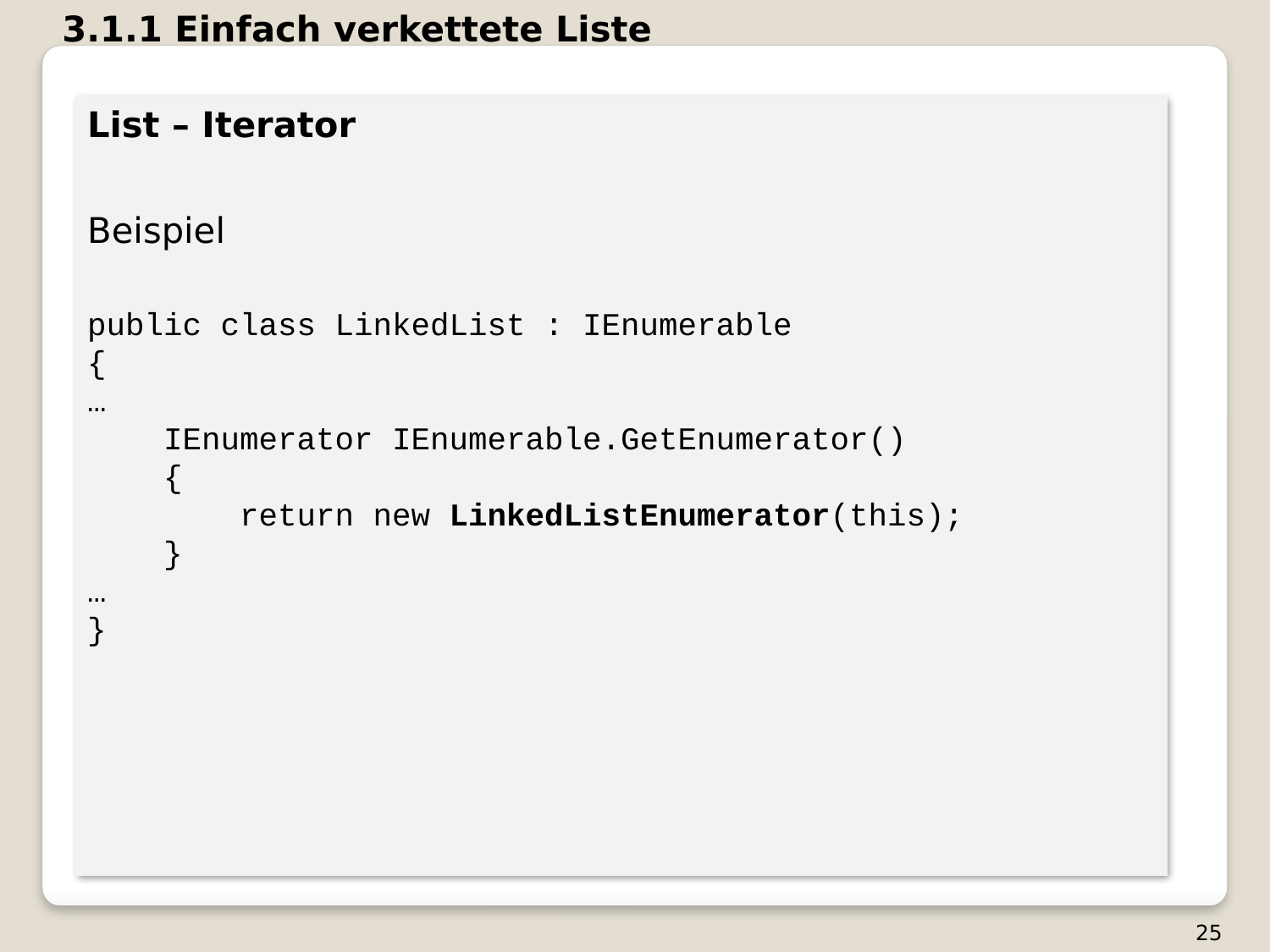

3.1.1 Einfach verkettete Liste
List – Iterator

Beispiel

public class LinkedList : IEnumerable
{
…
    IEnumerator IEnumerable.GetEnumerator()
    {
        return new LinkedListEnumerator(this);
    }
…
}